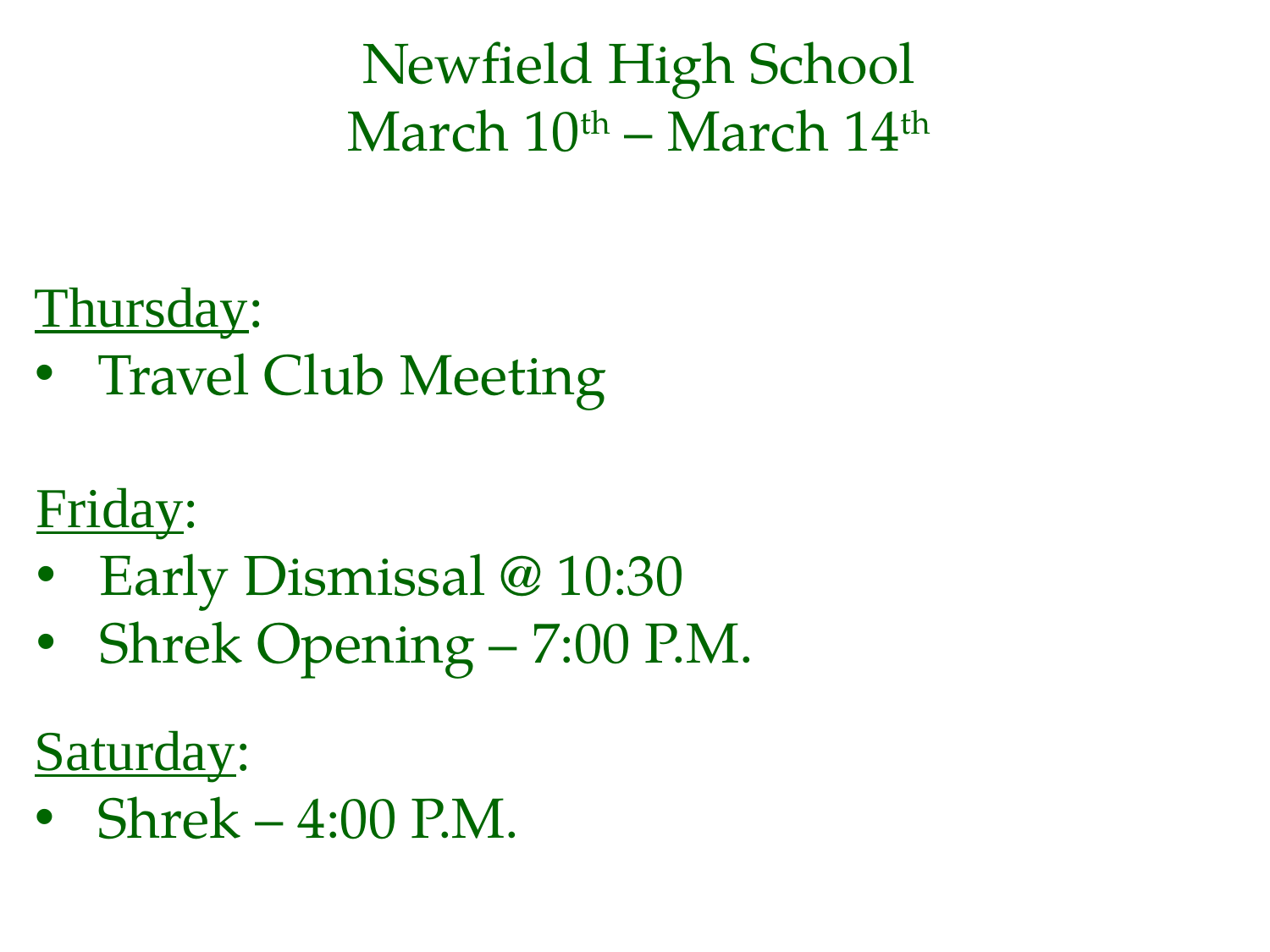

Newfield High School
March 10th – March 14th
Thursday:
Travel Club Meeting
Friday:
Early Dismissal @ 10:30
Shrek Opening – 7:00 P.M.
Saturday:
Shrek – 4:00 P.M.